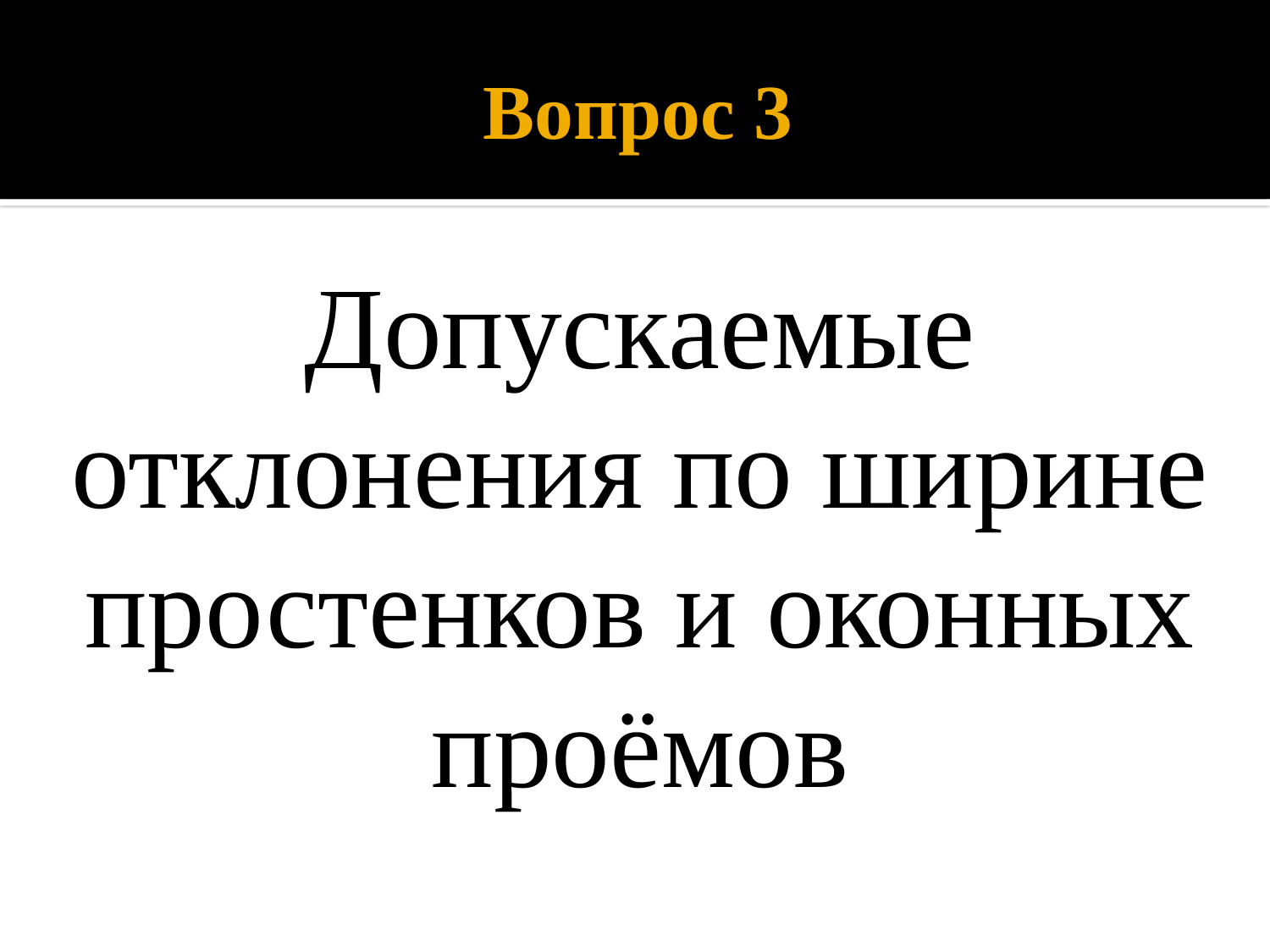

# Вопрос 3
Допускаемые отклонения по ширине простенков и оконных проёмов